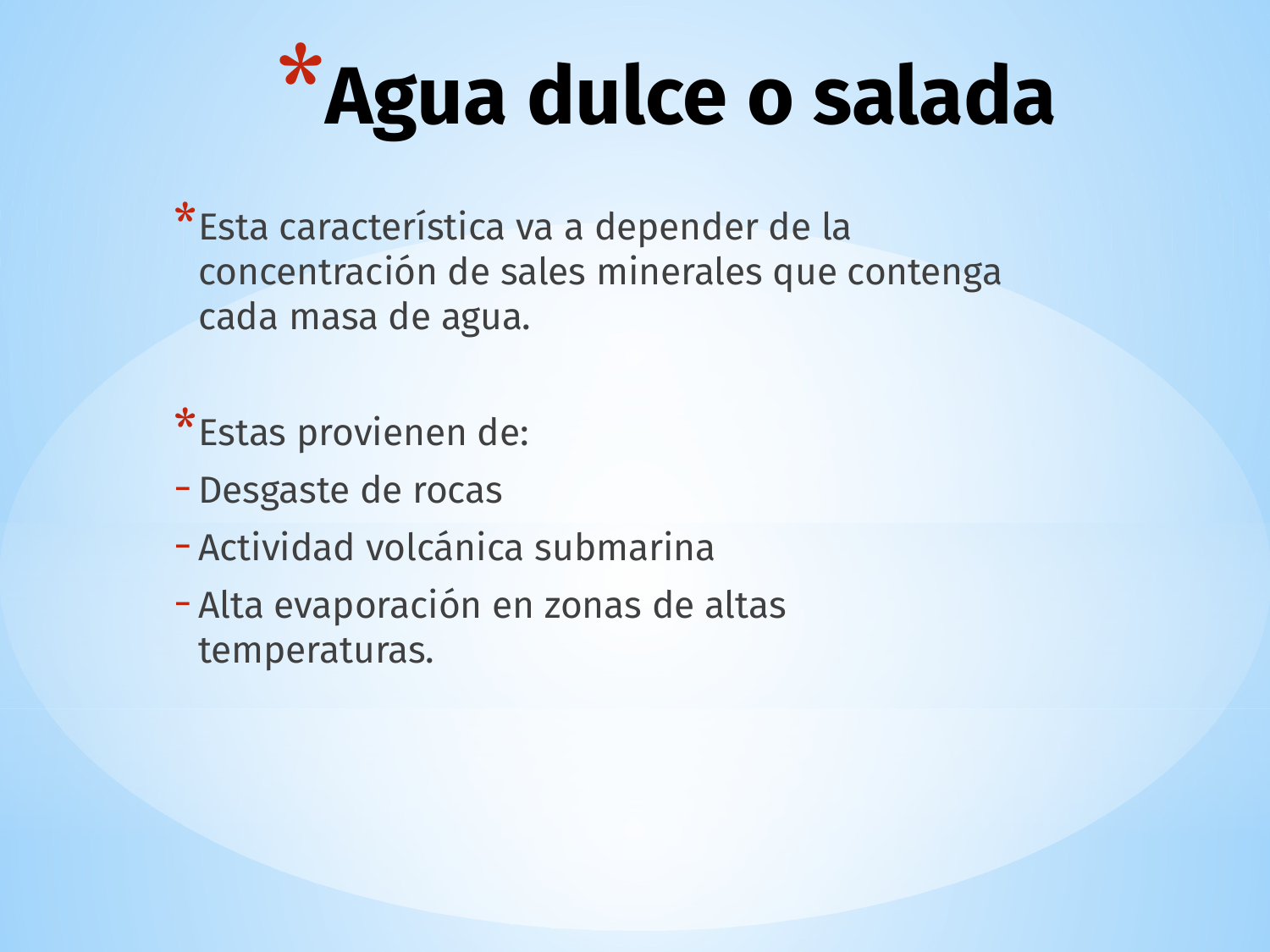

# Agua dulce o salada
Esta característica va a depender de la concentración de sales minerales que contenga cada masa de agua.

Estas provienen de:
Desgaste de rocas
Actividad volcánica submarina
Alta evaporación en zonas de altas temperaturas.